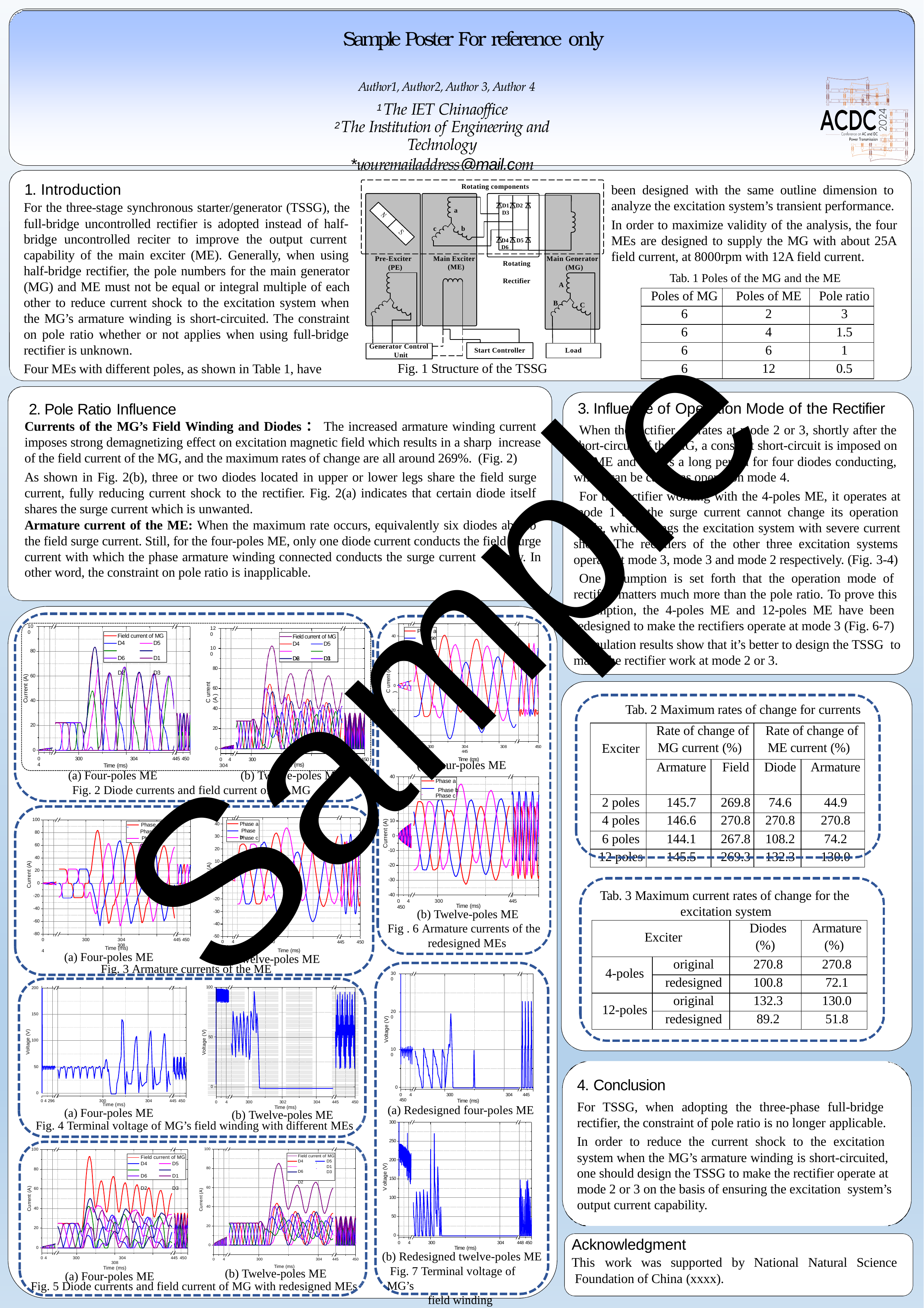

Sample Poster For reference only

Author1, Author2, Author 3, Author 4
1 The IET Chinaoffice
2 The Institution of Engineering and Technology
*youremailaddress@mail.com

1. Introduction
For the three-stage synchronous starter/generator (TSSG), the  full-bridge uncontrolled rectifier is adopted instead of half-  bridge uncontrolled reciter to improve the output current  capability of the main exciter (ME). Generally, when using  half-bridge rectifier, the pole numbers for the main generator  (MG) and ME must not be equal or integral multiple of each  other to reduce current shock to the excitation system when  the MG’s armature winding is short-circuited. The constraint  on pole ratio whether or not applies when using full-bridge  rectifier is unknown.
Four MEs with different poles, as shown in Table 1, have
been designed with the same outline dimension to  analyze the excitation system’s transient performance.
In order to maximize validity of the analysis, the four  MEs are designed to supply the MG with about 25A  field current, at 8000rpm with 12A field current.
Tab. 1 Poles of the MG and the ME
Rotating components

D1    D2	D3
a
c
b
D4     D5	D6
Main Exciter  (ME)
Pre-Exciter  (PE)
Main Generator  (MG)
Rotating  Rectifier

A

| Poles of MG | Poles of ME | Pole ratio |
| --- | --- | --- |
| 6 | 2 | 3 |
| 6 | 4 | 1.5 |
| 6 | 6 | 1 |
| 6 | 12 | 0.5 |
B
C

Generator Control  Unit

Start Controller
Load
Fig. 1 Structure of the TSSG
3. Influence of Operation Mode of the Rectifier
When the rectifier operates at mode 2 or 3, shortly after the  short-circuit of the MG, a constant short-circuit is imposed on  the ME and there’s a long period for four diodes conducting,  which can be called as operation mode 4.
For the rectifier working with the 4-poles ME, it operates at  mode 1 and the surge current cannot change its operation  mode, which brings the excitation system with severe current  shock. The rectifiers of the other three excitation systems  operate at mode 3, mode 3 and mode 2 respectively. (Fig. 3-4)
One assumption is set forth that the operation mode of  rectifier matters much more than the pole ratio. To prove this  assumption, the 4-poles ME and 12-poles ME have been  redesigned to make the rectifiers operate at mode 3 (Fig. 6-7)
Simulation results show that it’s better to design the TSSG  to make the rectifier work at mode 2 or 3.
2. Pole Ratio Influence
Currents of the MG’s Field Winding and Diodes：The increased armature winding current  imposes strong demagnetizing effect on excitation magnetic field which results in a sharp  increase of the field current of the MG, and the maximum rates of change are all around 269%.  (Fig. 2)
As shown in Fig. 2(b), three or two diodes located in upper or lower legs share the field surge  current, fully reducing current shock to the rectifier. Fig. 2(a) indicates that certain diode itself  shares the surge current which is unwanted.
Armature current of the ME: When the maximum rate occurs, equivalently six diodes absorb  the field surge current. Still, for the four-poles ME, only one diode current conducts the field  surge current with which the phase armature winding connected conducts the surge current  directly. In other word, the constraint on pole ratio is inapplicable.
Sample

100

120
Phase a  Phase b  Phase c

Field current of MG

Field current of MG
40

D4  D6  D2
D5  D1  D3
D4  D6
D5  D1
100
80
D2
D3
20
80
C urrent (A )
60
Current (A)
C urrent (A )
0
60

40
Tab. 2 Maximum rates of change for currents
40
-20
20
| Exciter | Rate of change of MG current (%) |  | Rate of change of ME current (%) |  |
| --- | --- | --- | --- | --- |
|  | Armature | Field | Diode | Armature |
| 2 poles | 145.7 | 269.8 | 74.6 | 44.9 |
| 4 poles | 146.6 | 270.8 | 270.8 | 270.8 |
| 6 poles | 144.1 | 267.8 | 108.2 | 74.2 |
| 12 poles | 145.5 | 269.3 | 132.3 | 130.0 |
20
-40
304	308	445
Time (ms)
0 4
300
450
0
0
300	304
Time (ms)
(a) Four-poles ME
0	4
445 450
0      4	300	304
445
450
(a) Four-poles ME
Time (ms)
(b) Twelve-poles ME
40

Phase a

Fig. 2 Diode currents and field current of the MG
 	 Phase b
30

Phase c
20

100
10
Current (A)
Phase a  Phase b

40
 	 Phase a

Phase b  Phase c
80
0
30
Phase c

60
20
-10
40
10
Current (A)
-20
Current (A)
20
0
-30

0
-10
Tab. 3 Maximum current rates of change for the  excitation system
-40
-20
-20
0      4	300	445	450
Time (ms)
-40
(b) Twelve-poles ME
Fig . 6 Armature currents of the  redesigned MEs
-30
-60
-40
| Exciter |  | Diodes (%) | Armature (%) |
| --- | --- | --- | --- |
| 4-poles | original | 270.8 | 270.8 |
|  | redesigned | 100.8 | 72.1 |
| 12-poles | original | 132.3 | 130.0 |
|  | redesigned | 89.2 | 51.8 |
-80
0	4
-50
0       4	300	304
Time (ms)
(b) Twelve-poles ME
300
304	308
445 450
445
450
Time (ms)
(a) Four-poles ME
Fig. 3 Armature currents of the ME
300

100
200

200
150
Voltage (V)
Voltage (V)
Voltage (V)
50
100
100
50
4. Conclusion
For TSSG, when adopting the three-phase full-bridge  rectifier, the constraint of pole ratio is no longer applicable.
In order to reduce the current shock to the excitation  system when the MG’s armature winding is short-circuited,  one should design the TSSG to make the rectifier operate at  mode 2 or 3 on the basis of ensuring the excitation  system’s output current capability.
0
0        4	300	304	445 450
0
0
Time (ms)
0 4 296
300	304
445 450
0       4	300	302	304
445
450
(a) Redesigned four-poles ME
Time (ms)
(a) Four-poles ME
Time (ms)
(b) Twelve-poles ME
Fig. 4 Terminal voltage of MG’s field winding with different MEs
300

250

100
100

Field current of MG

Field current of MG

200

D4  D6  D2
 	 D5
 	 D1
D3
D4  D6  D2
D5  D1  D3

V oltage (V)

80
80
150

60
60
Current (A)
Current (A)
100
40
40
50
20
20
0
Acknowledgment
This	work	was	supported	by	National	Natural	Science  Foundation of China (xxxx).
0       4	300	304	448 450
0
Time (ms)
0
(b) Redesigned twelve-poles ME  Fig. 7 Terminal voltage of MG’s
field winding
300	304	308
Time (ms)
(a) Four-poles ME
0 4
445 450
0
4	300	304
445
450
Time (ms)
(b) Twelve-poles ME
Fig. 5 Diode currents and field current of MG with redesigned MEs